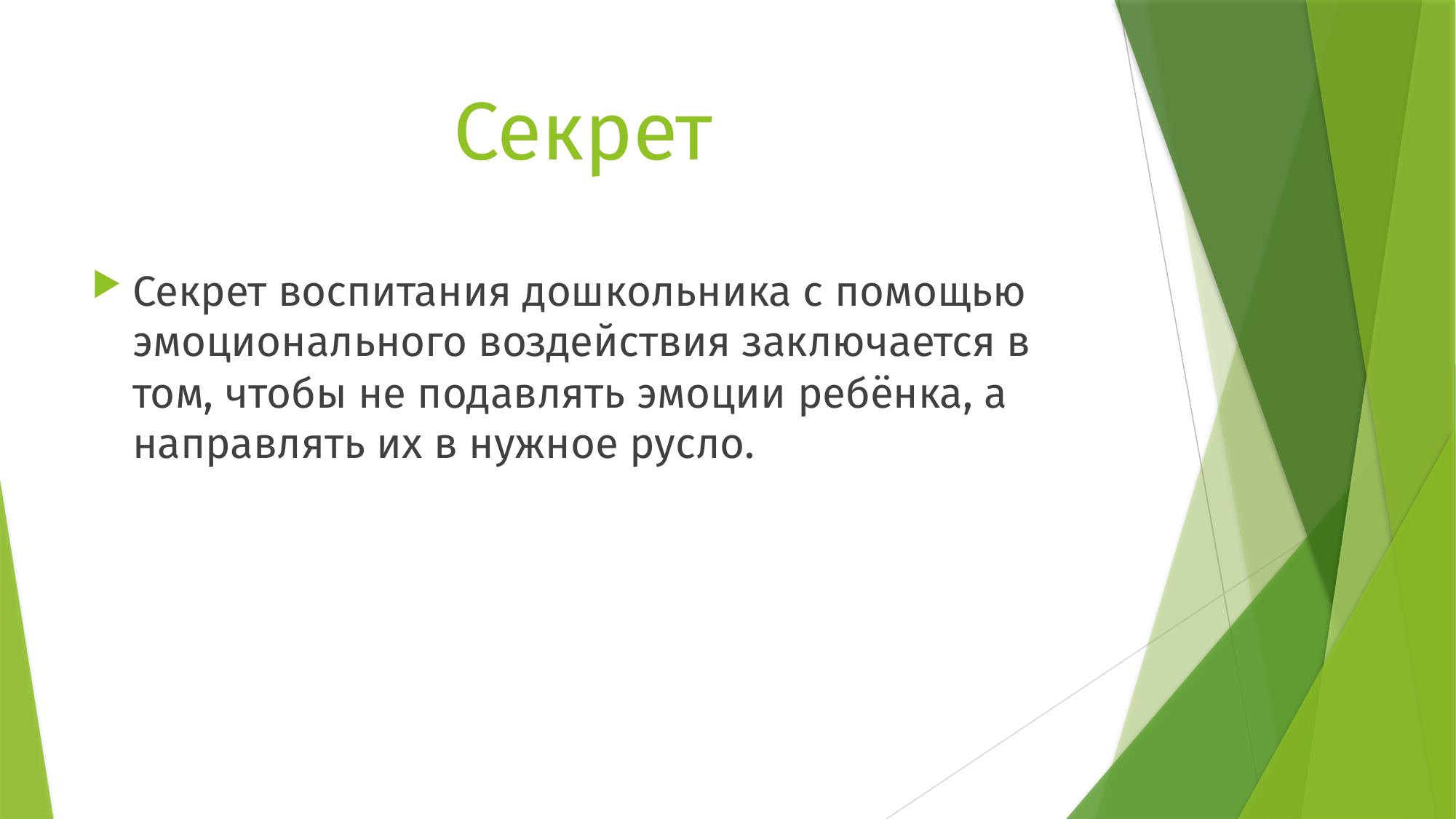

# Секрет
Секрет воспитания дошкольника с помощью эмоционального воздействия заключается в том, чтобы не подавлять эмоции ребёнка, а направлять их в нужное русло.